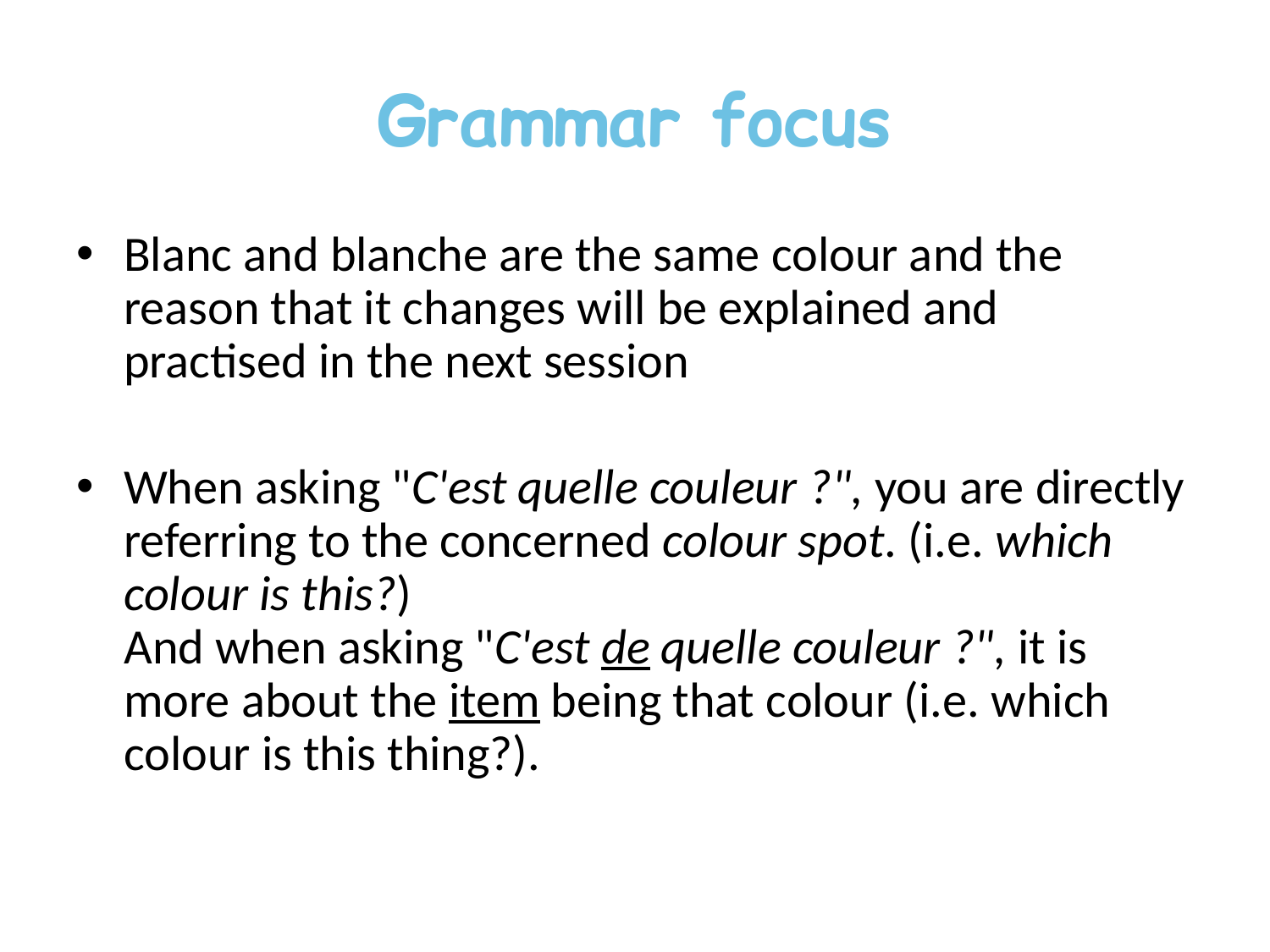

Blanc and blanche are the same colour and the reason that it changes will be explained and practised in the next session

When asking "C'est quelle couleur ?", you are directly referring to the concerned colour spot. (i.e. which colour is this?)
And when asking "C'est de quelle couleur ?", it is more about the item being that colour (i.e. which colour is this thing?).
# Grammar focus